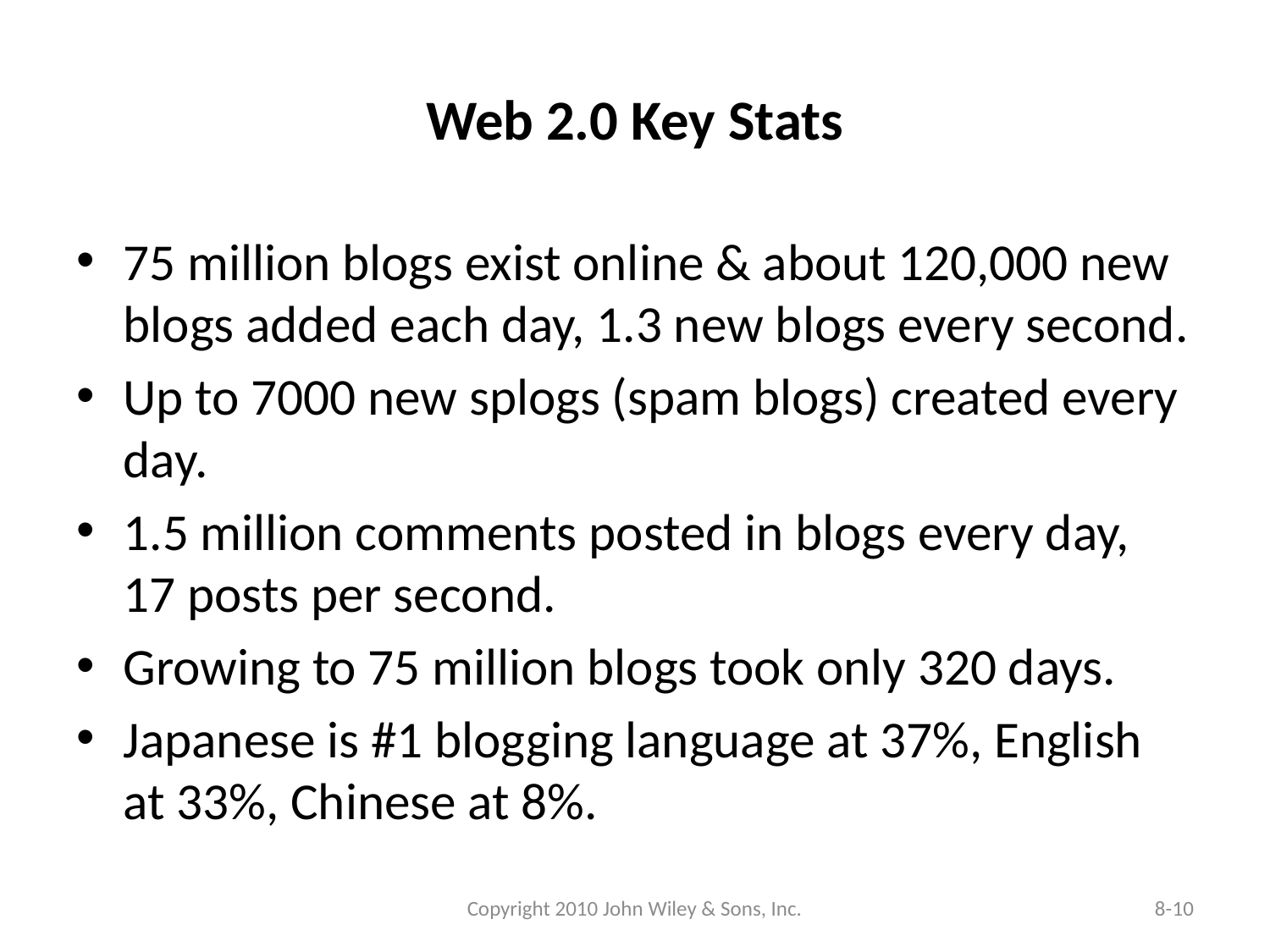

# Web 2.0 Key Stats
75 million blogs exist online & about 120,000 new blogs added each day, 1.3 new blogs every second.
Up to 7000 new splogs (spam blogs) created every day.
1.5 million comments posted in blogs every day, 17 posts per second.
Growing to 75 million blogs took only 320 days.
Japanese is #1 blogging language at 37%, English at 33%, Chinese at 8%.

Copyright 2010 John Wiley & Sons, Inc.
8-10